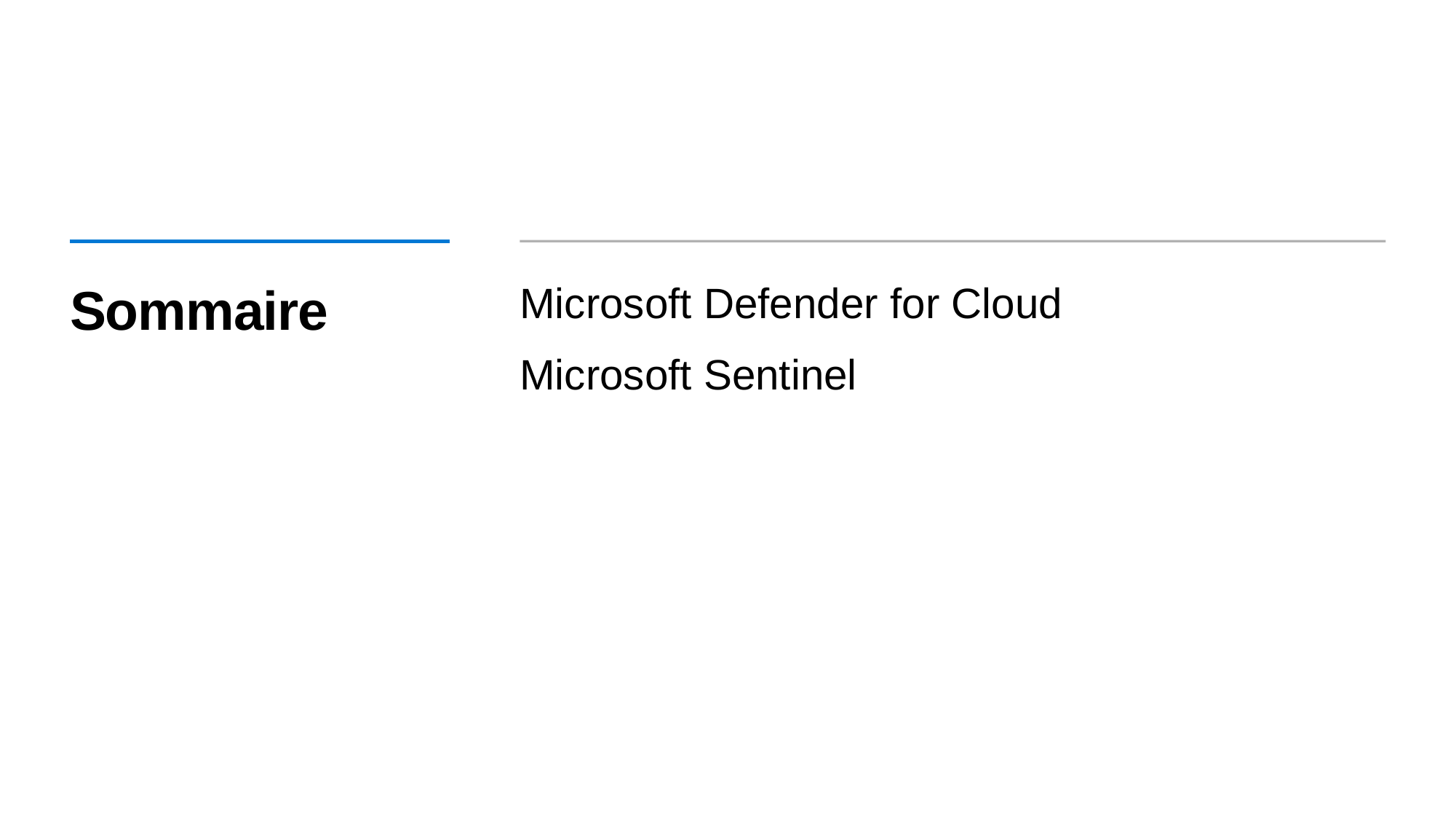

# Sommaire
Microsoft Defender for Cloud
Microsoft Sentinel